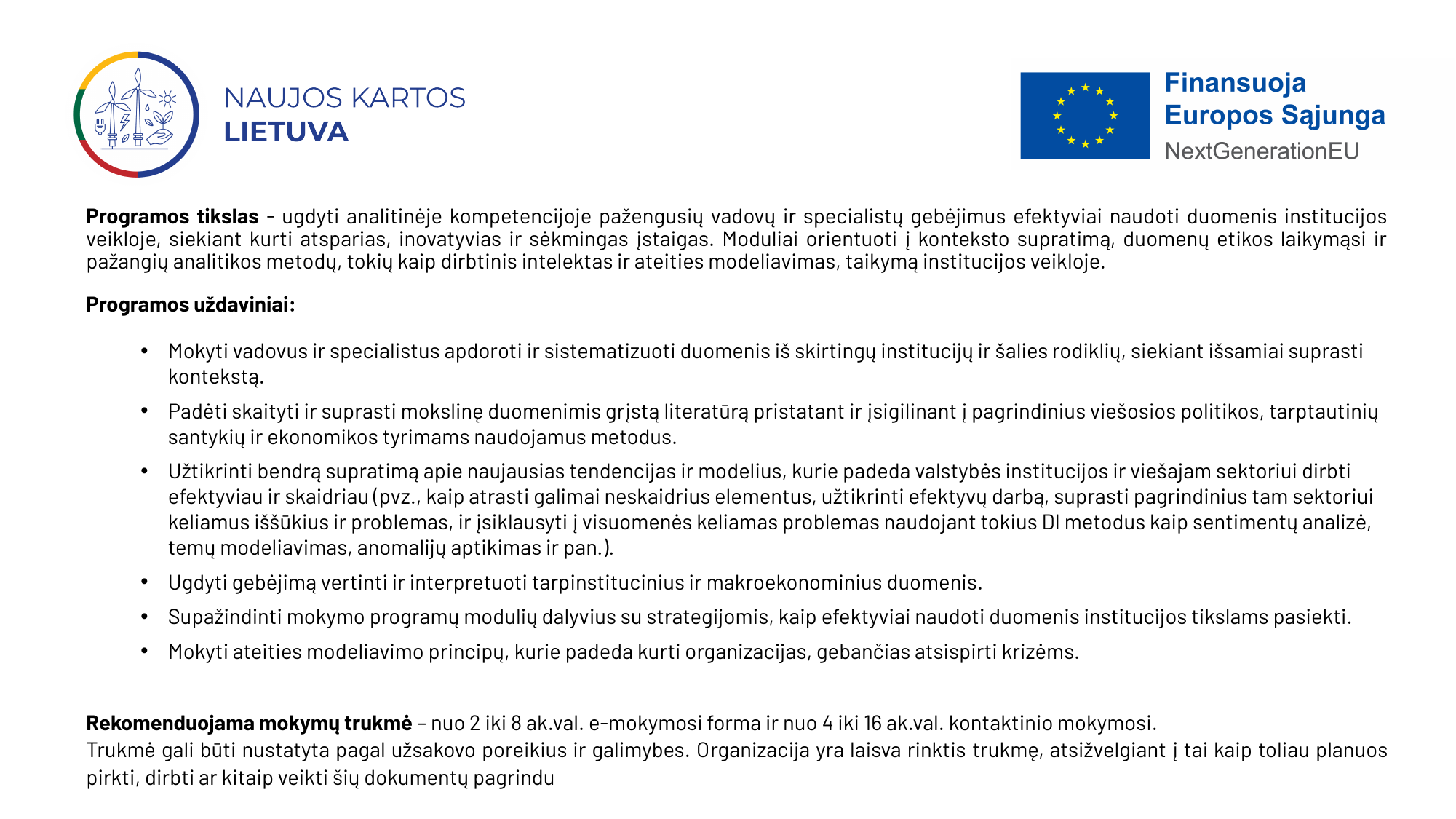

Programos tikslas - ugdyti analitinėje kompetencijoje pažengusių vadovų ir specialistų gebėjimus efektyviai naudoti duomenis institucijos veikloje, siekiant kurti atsparias, inovatyvias ir sėkmingas įstaigas. Moduliai orientuoti į konteksto supratimą, duomenų etikos laikymąsi ir pažangių analitikos metodų, tokių kaip dirbtinis intelektas ir ateities modeliavimas, taikymą institucijos veikloje.
Programos uždaviniai:
Mokyti vadovus ir specialistus apdoroti ir sistematizuoti duomenis iš skirtingų institucijų ir šalies rodiklių, siekiant išsamiai suprasti kontekstą.
Padėti skaityti ir suprasti mokslinę duomenimis grįstą literatūrą pristatant ir įsigilinant į pagrindinius viešosios politikos, tarptautinių santykių ir ekonomikos tyrimams naudojamus metodus.
Užtikrinti bendrą supratimą apie naujausias tendencijas ir modelius, kurie padeda valstybės institucijos ir viešajam sektoriui dirbti efektyviau ir skaidriau (pvz., kaip atrasti galimai neskaidrius elementus, užtikrinti efektyvų darbą, suprasti pagrindinius tam sektoriui keliamus iššūkius ir problemas, ir įsiklausyti į visuomenės keliamas problemas naudojant tokius DI metodus kaip sentimentų analizė, temų modeliavimas, anomalijų aptikimas ir pan.).
Ugdyti gebėjimą vertinti ir interpretuoti tarpinstitucinius ir makroekonominius duomenis.
Supažindinti mokymo programų modulių dalyvius su strategijomis, kaip efektyviai naudoti duomenis institucijos tikslams pasiekti.
Mokyti ateities modeliavimo principų, kurie padeda kurti organizacijas, gebančias atsispirti krizėms.

Rekomenduojama mokymų trukmė – nuo 2 iki 8 ak.val. e-mokymosi forma ir nuo 4 iki 16 ak.val. kontaktinio mokymosi.
Trukmė gali būti nustatyta pagal užsakovo poreikius ir galimybes. Organizacija yra laisva rinktis trukmę, atsižvelgiant į tai kaip toliau planuos pirkti, dirbti ar kitaip veikti šių dokumentų pagrindu